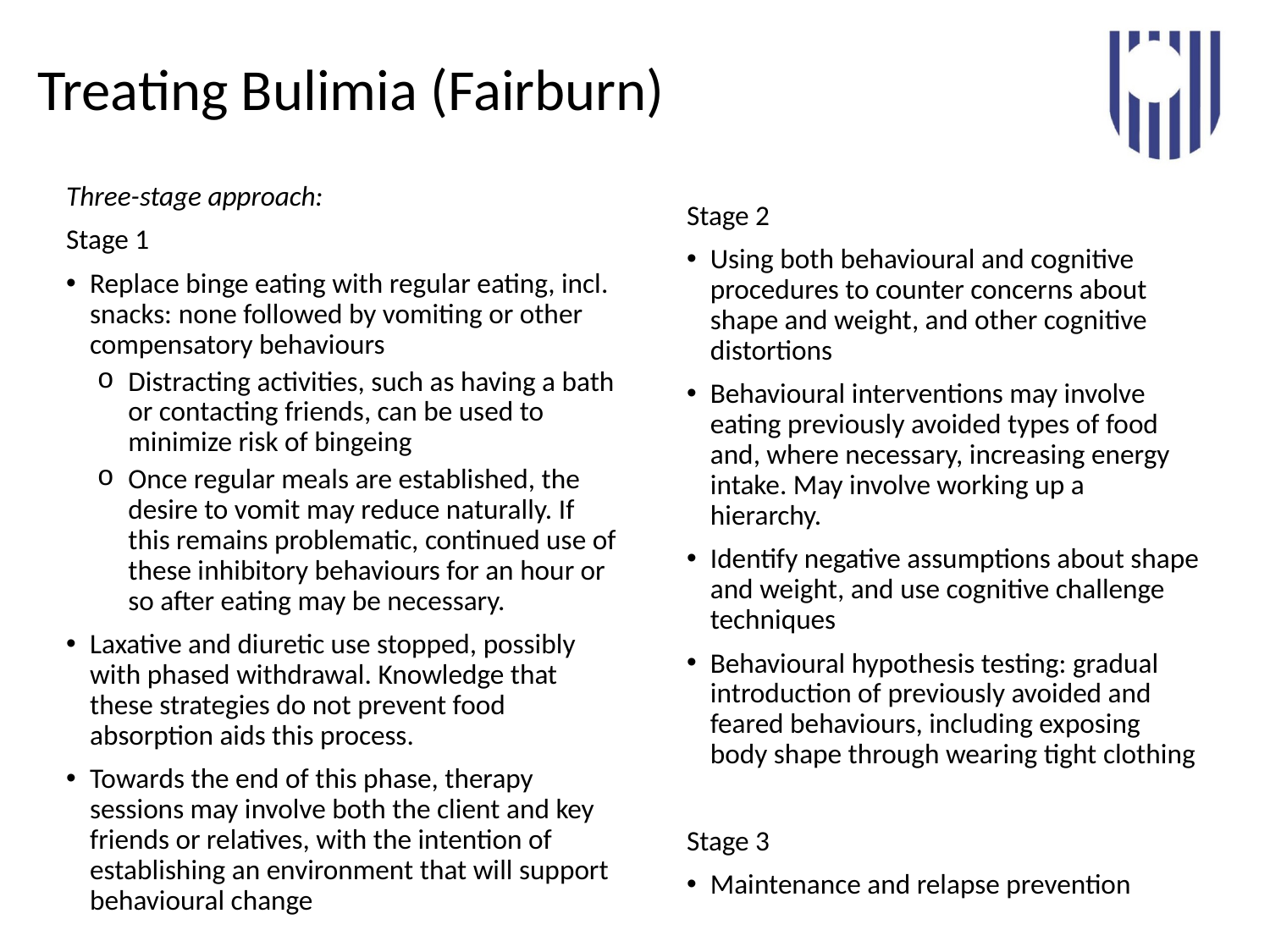

# Treating Bulimia (Fairburn)
Three-stage approach:
Stage 1
Replace binge eating with regular eating, incl. snacks: none followed by vomiting or other compensatory behaviours
Distracting activities, such as having a bath or contacting friends, can be used to minimize risk of bingeing
Once regular meals are established, the desire to vomit may reduce naturally. If this remains problematic, continued use of these inhibitory behaviours for an hour or so after eating may be necessary.
Laxative and diuretic use stopped, possibly with phased withdrawal. Knowledge that these strategies do not prevent food absorption aids this process.
Towards the end of this phase, therapy sessions may involve both the client and key friends or relatives, with the intention of establishing an environment that will support behavioural change
Stage 2
Using both behavioural and cognitive procedures to counter concerns about shape and weight, and other cognitive distortions
Behavioural interventions may involve eating previously avoided types of food and, where necessary, increasing energy intake. May involve working up a hierarchy.
Identify negative assumptions about shape and weight, and use cognitive challenge techniques
Behavioural hypothesis testing: gradual introduction of previously avoided and feared behaviours, including exposing body shape through wearing tight clothing

Stage 3
Maintenance and relapse prevention